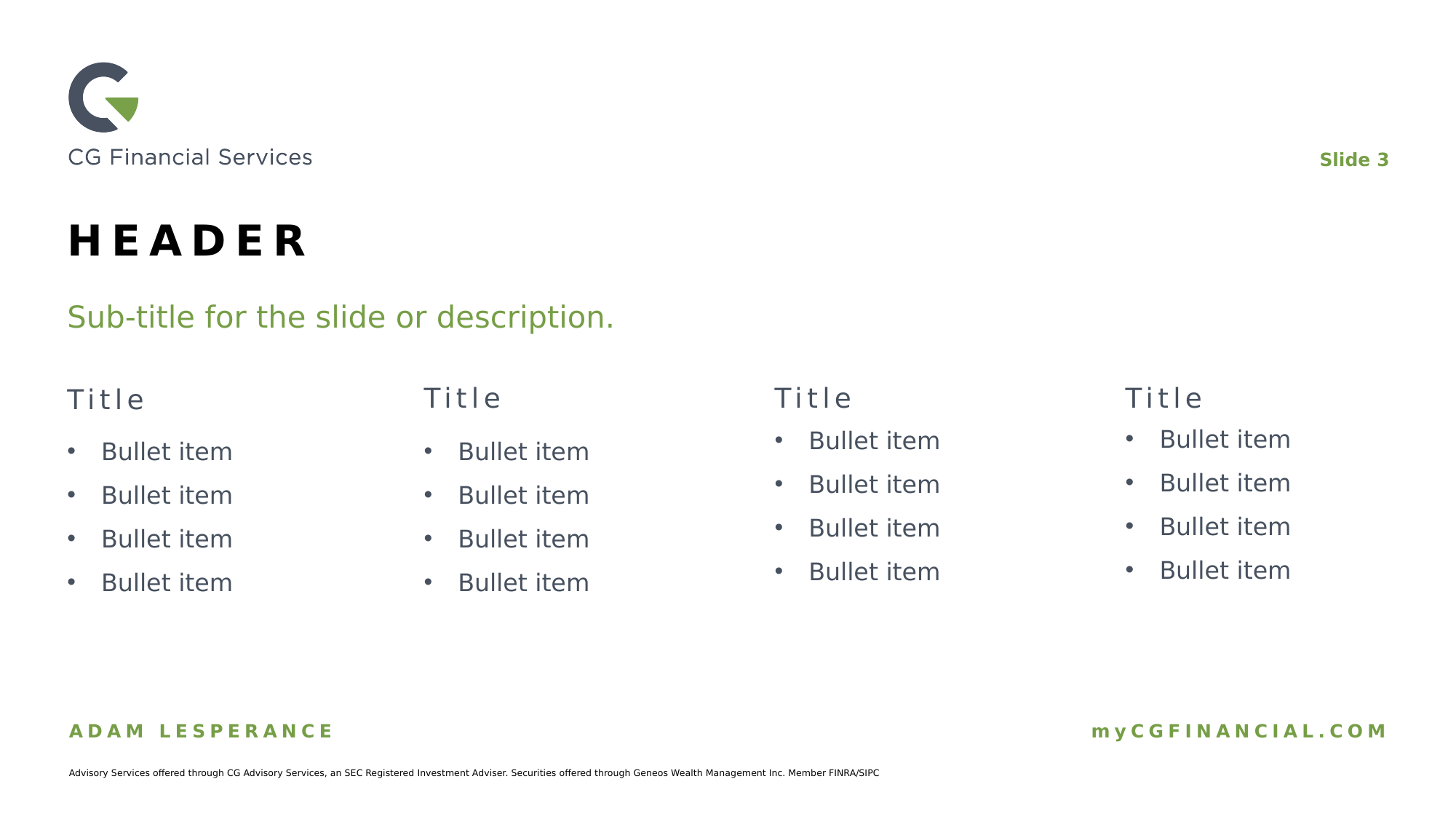

# HEADER
Sub-title for the slide or description.
Title
Title
Title
Title
Bullet item
Bullet item
Bullet item
Bullet item

Bullet item
Bullet item
Bullet item
Bullet item

Bullet item
Bullet item
Bullet item
Bullet item

Bullet item
Bullet item
Bullet item
Bullet item